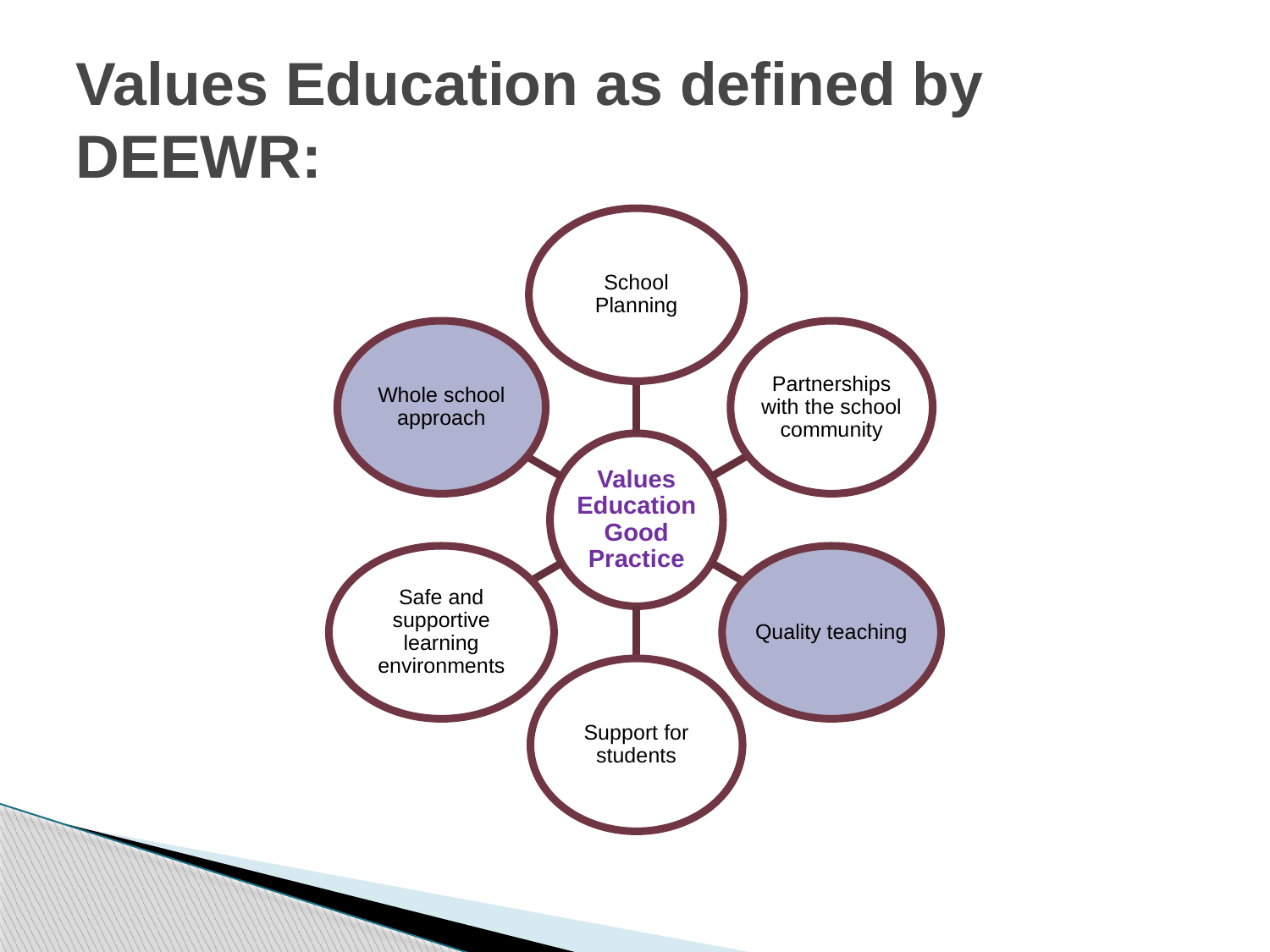

# Values Education as defined by DEEWR:
Values Education Good Practice

School Planning

Partnerships with the school community

Quality teaching

Support for students

Safe and supportive learning environments

Whole school approach